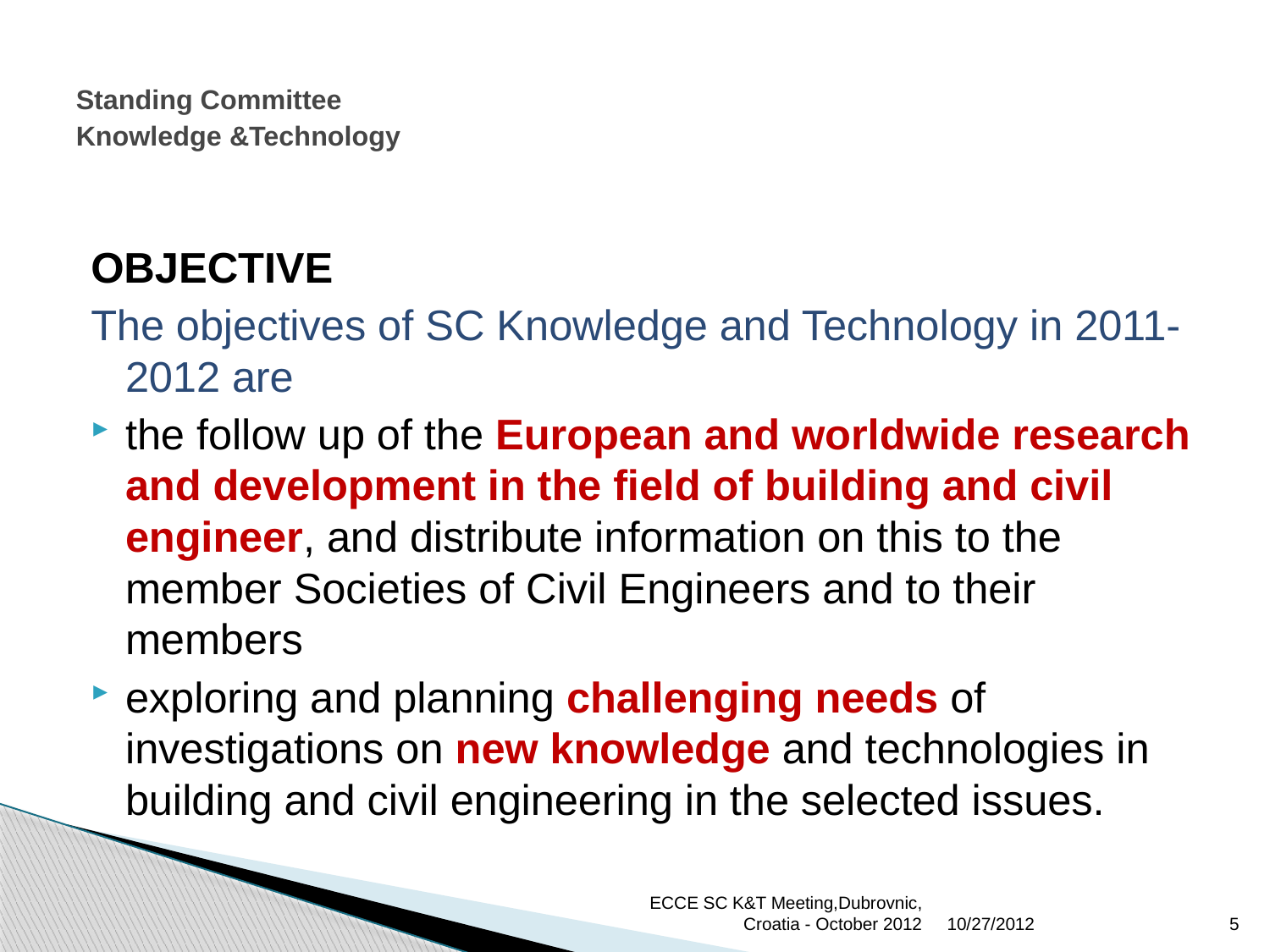

# Standing Committee Knowledge &Technology

OBJECTIVE
The objectives of SC Knowledge and Technology in 2011-2012 are
the follow up of the European and worldwide research and development in the field of building and civil engineer, and distribute information on this to the member Societies of Civil Engineers and to their members
exploring and planning challenging needs of investigations on new knowledge and technologies in building and civil engineering in the selected issues.

ECCE SC K&T Meeting,Dubrovnic, Croatia - October 2012
10/27/2012
5